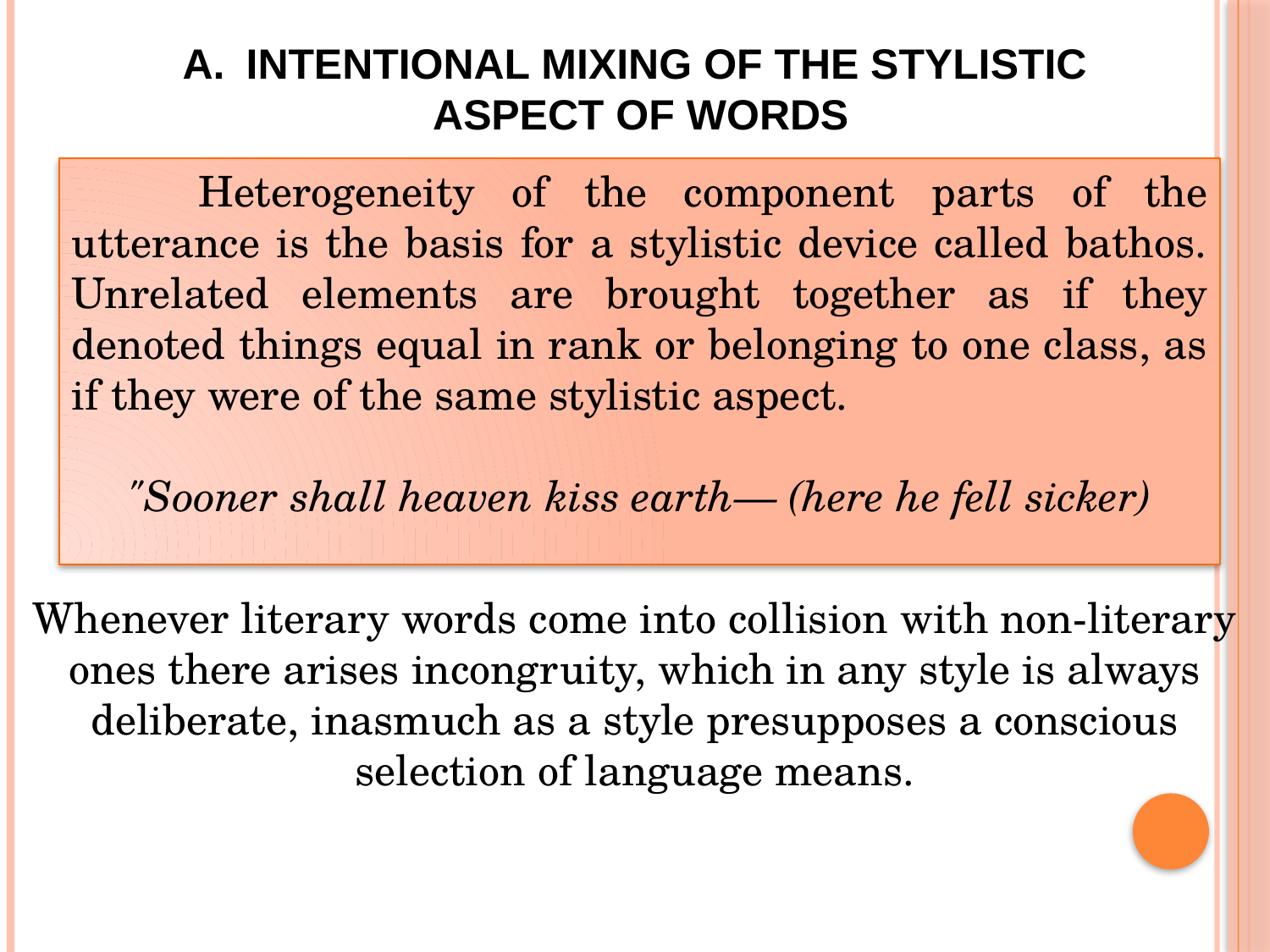

INTENTIONAL MIXING OF THE STYLISTIC
 ASPECT OF WORDS
	Heterogeneity of the component parts of the utterance is the basis for a stylistic device called bathos. Unrelated elements are brought together as if they denoted things equal in rank or belonging to one class, as if they were of the same stylistic aspect.

"Sooner shall heaven kiss earth— (here he fell sicker)

Whenever literary words come into collision with non-literary ones there arises incongruity, which in any style is always deliberate, inasmuch as a style presupposes a conscious selection of language means.